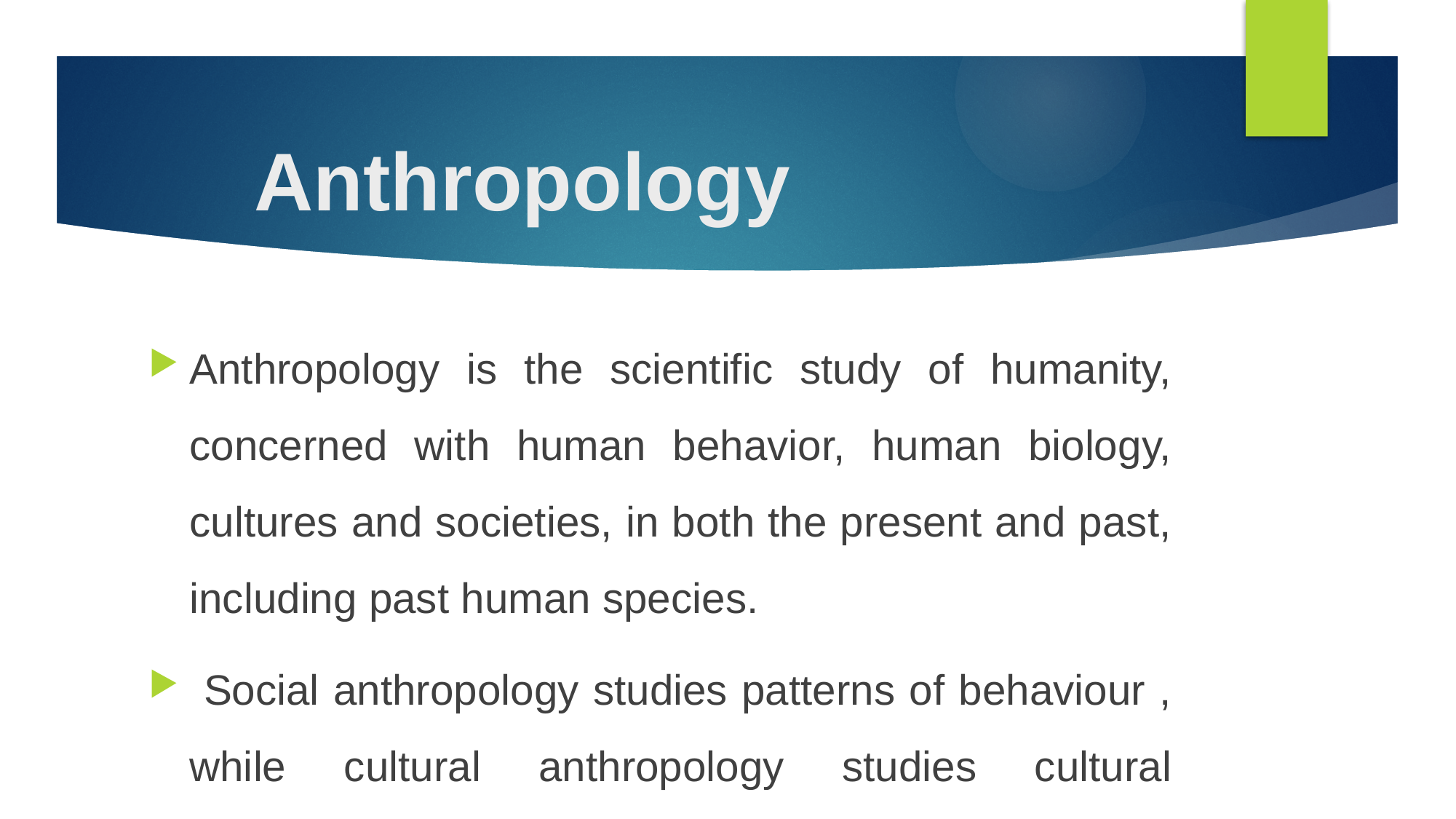

# Anthropology
Anthropology is the scientific study of humanity, concerned with human behavior, human biology, cultures and societies, in both the present and past, including past human species.
 Social anthropology studies patterns of behaviour , while cultural anthropology studies cultural meaning, including norms and values.